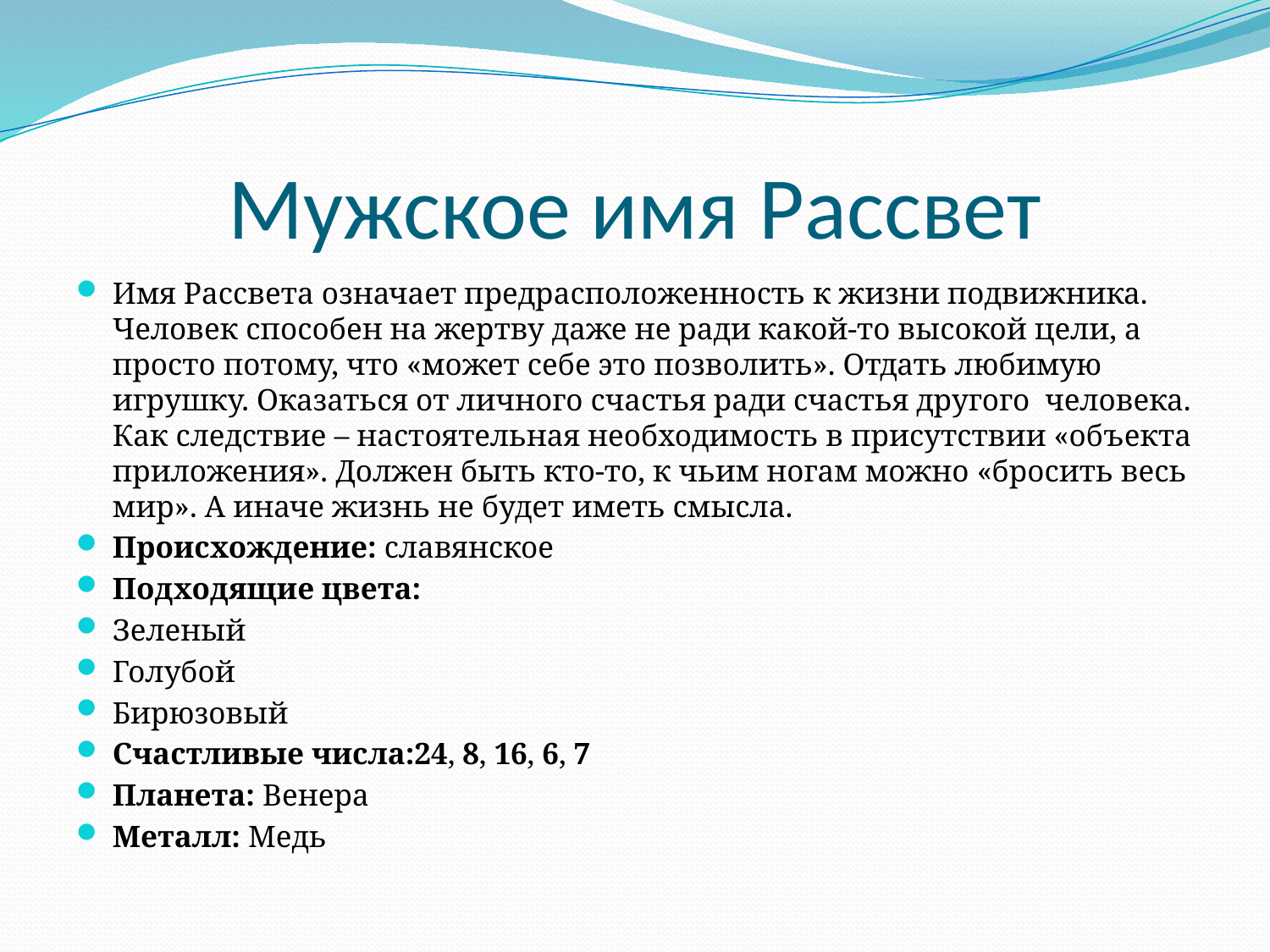

# Мужское имя Рассвет
Имя Рассвета означает предрасположенность к жизни подвижника. Человек способен на жертву даже не ради какой-то высокой цели, а просто потому, что «может себе это позволить». Отдать любимую игрушку. Оказаться от личного счастья ради счастья другого  человека. Как следствие – настоятельная необходимость в присутствии «объекта приложения». Должен быть кто-то, к чьим ногам можно «бросить весь мир». А иначе жизнь не будет иметь смысла.
Происхождение: славянское
Подходящие цвета:
Зеленый
Голубой
Бирюзовый
Счастливые числа:24, 8, 16, 6, 7
Планета: Венера
Металл: Медь